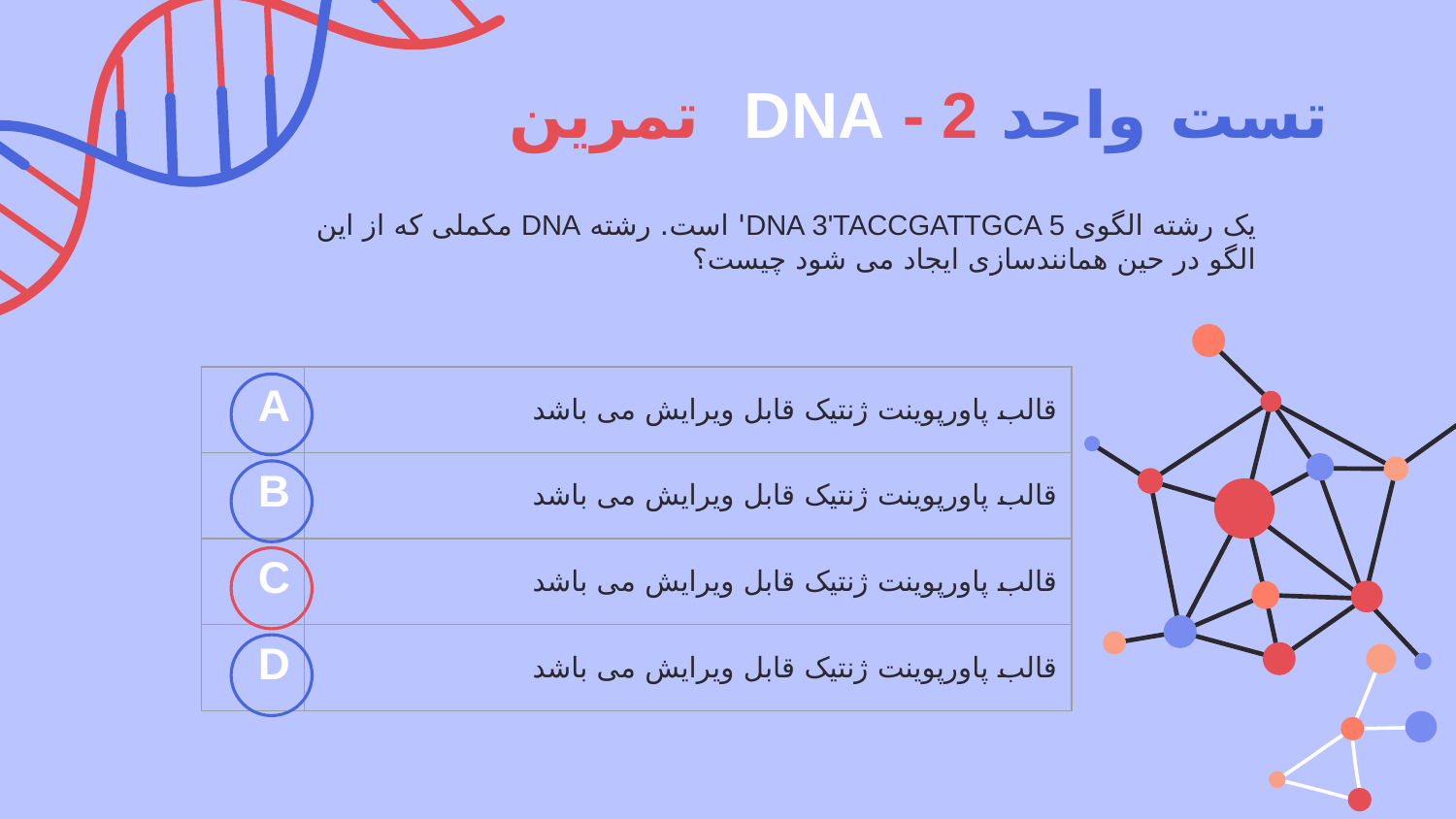

# تست واحد DNA - 2  تمرین
یک رشته الگوی DNA 3'TACCGATTGCA 5' است. رشته DNA مکملی که از این الگو در حین همانندسازی ایجاد می شود چیست؟

| A | قالب پاورپوینت ژنتیک قابل ویرایش می باشد |
| --- | --- |
| B | قالب پاورپوینت ژنتیک قابل ویرایش می باشد |
| C | قالب پاورپوینت ژنتیک قابل ویرایش می باشد |
| D | قالب پاورپوینت ژنتیک قابل ویرایش می باشد |